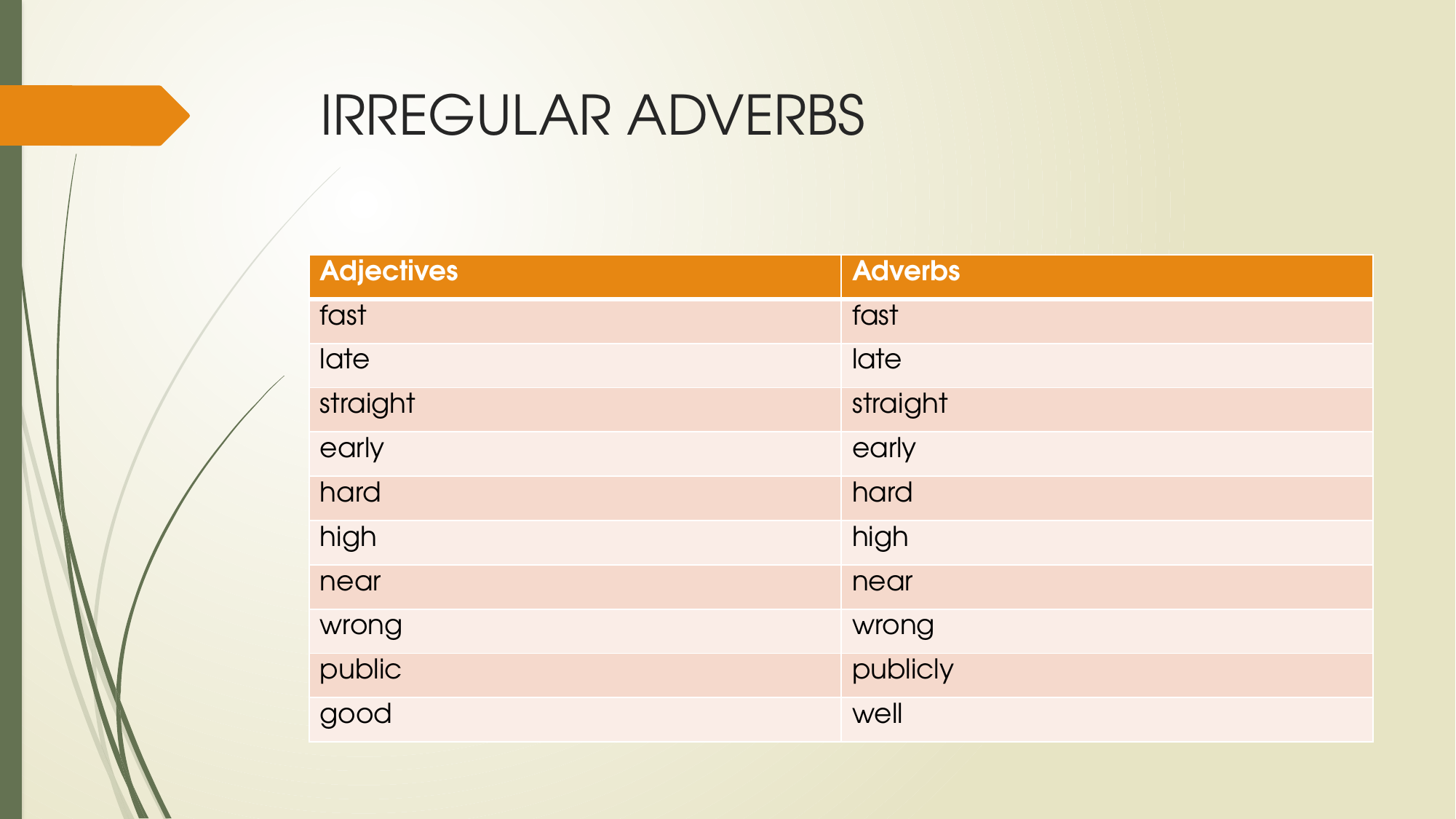

# IRREGULAR ADVERBS
| Adjectives | Adverbs |
| --- | --- |
| fast | fast |
| late | late |
| straight | straight |
| early | early |
| hard | hard |
| high | high |
| near | near |
| wrong | wrong |
| public | publicly |
| good | well |